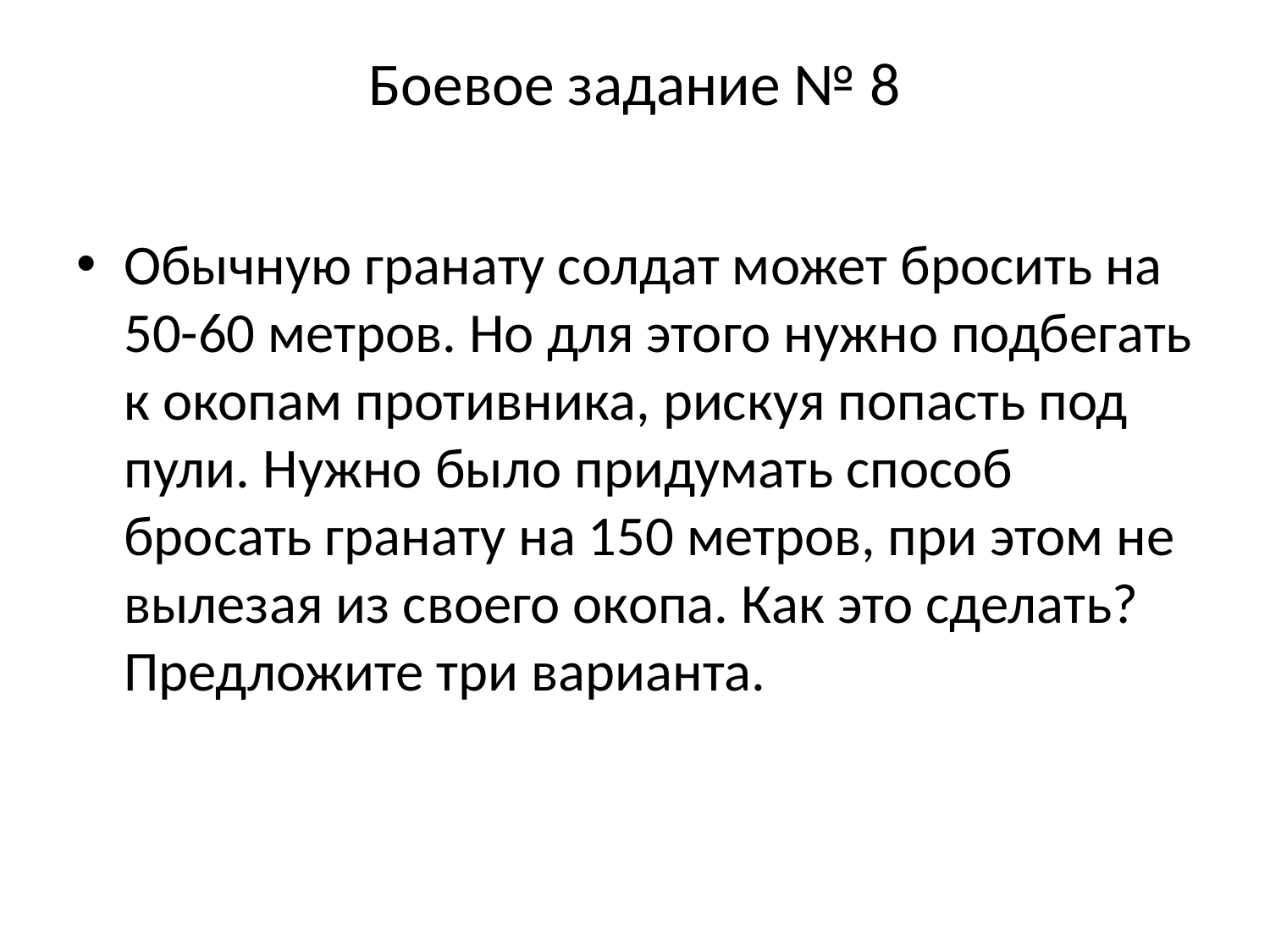

# Боевое задание № 8
Обычную гранату солдат может бросить на 50-60 метров. Но для этого нужно подбегать к окопам противника, рискуя попасть под пули. Нужно было придумать способ бросать гранату на 150 метров, при этом не вылезая из своего окопа. Как это сделать? Предложите три варианта.